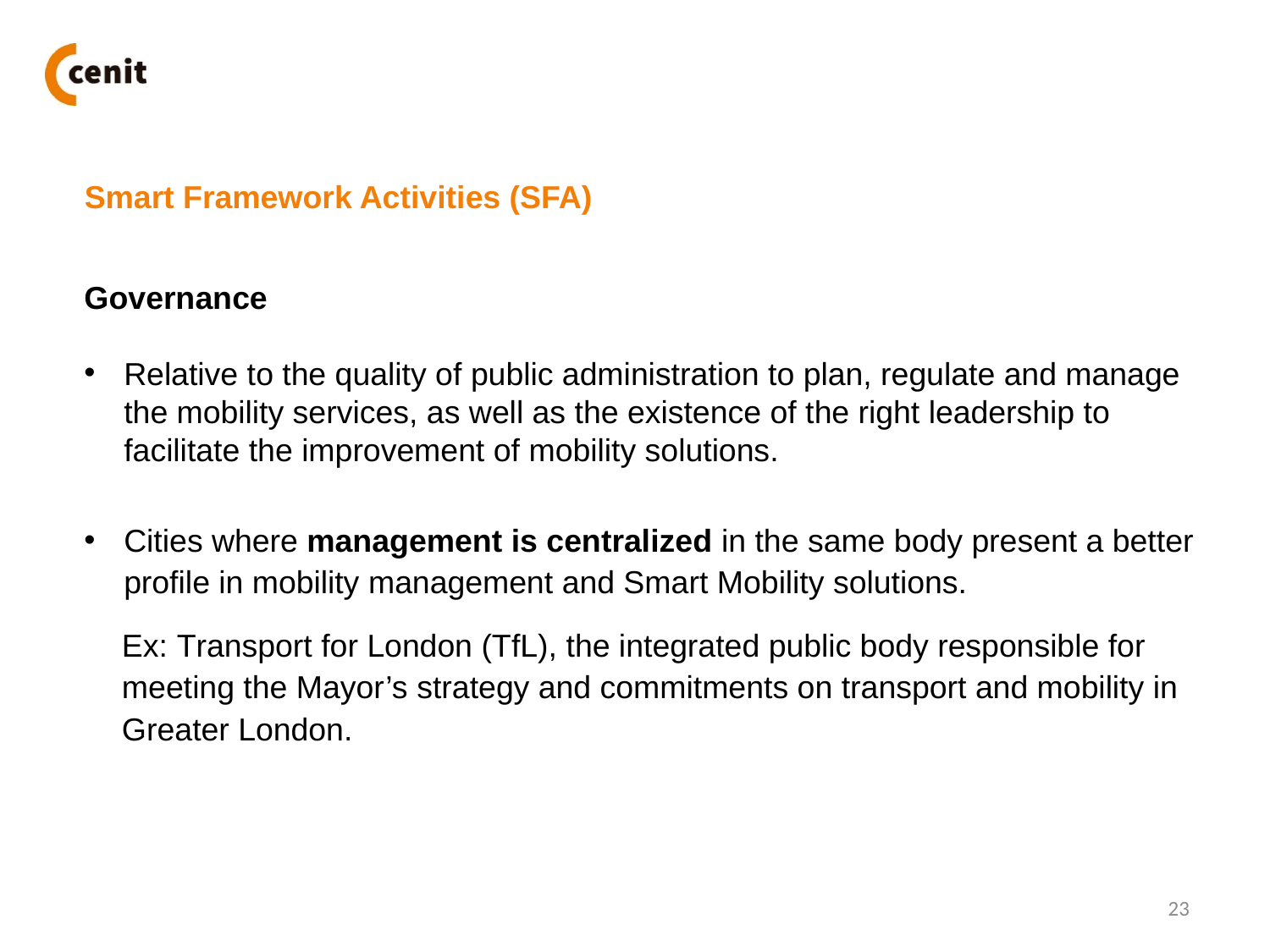

Smart Framework Activities (SFA)
Governance

Relative to the quality of public administration to plan, regulate and manage the mobility services, as well as the existence of the right leadership to facilitate the improvement of mobility solutions.
Cities where management is centralized in the same body present a better profile in mobility management and Smart Mobility solutions.
Ex: Transport for London (TfL), the integrated public body responsible for meeting the Mayor’s strategy and commitments on transport and mobility in Greater London.
23